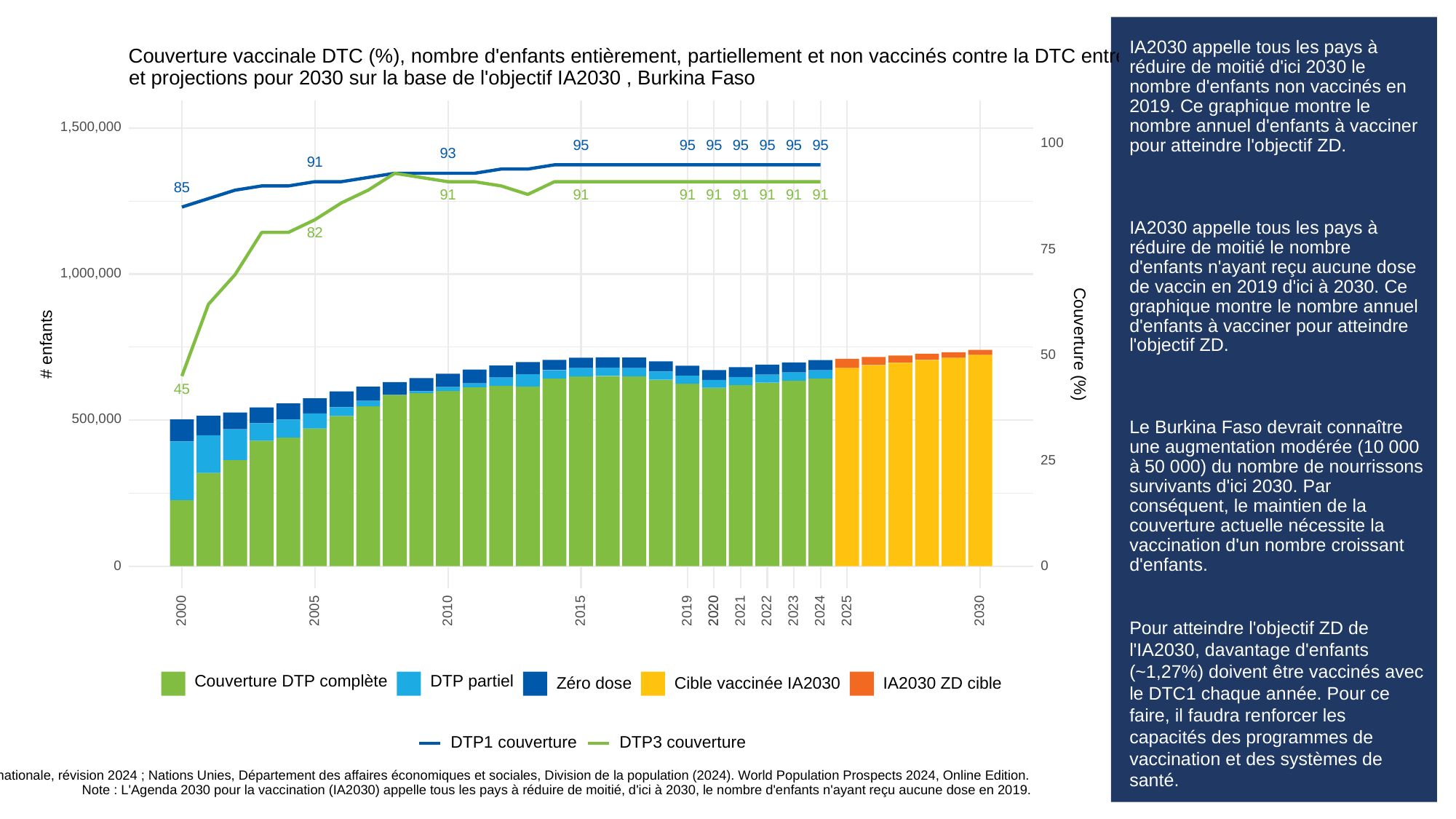

# IA2030 appelle tous les pays à réduire de moitié d'ici 2030 le nombre d'enfants non vaccinés en 2019. Ce graphique montre le nombre annuel d'enfants à vacciner pour atteindre l'objectif ZD.

IA2030 appelle tous les pays à réduire de moitié le nombre d'enfants n'ayant reçu aucune dose de vaccin en 2019 d'ici à 2030. Ce graphique montre le nombre annuel d'enfants à vacciner pour atteindre l'objectif ZD.

Le Burkina Faso devrait connaître une augmentation modérée (10 000 à 50 000) du nombre de nourrissons survivants d'ici 2030. Par conséquent, le maintien de la couverture actuelle nécessite la vaccination d'un nombre croissant d'enfants.

Pour atteindre l'objectif ZD de l'IA2030, davantage d'enfants (~1,27%) doivent être vaccinés avec le DTC1 chaque année. Pour ce faire, il faudra renforcer les capacités des programmes de vaccination et des systèmes de santé.

Couverture vaccinale DTC (%), nombre d'enfants entièrement, partiellement et non vaccinés contre la DTC entre 2000 et 2024
et projections pour 2030 sur la base de l'objectif IA2030 , Burkina Faso

1,500,000

100
95
95
95
95
95
95
95
93
91

85
91
91
91
91
91
91
91
91

82
75
1,000,000

Couverture (%)
# enfants

50

45

500,000

25

0
0

2023
2030
2000
2005
2010
2015
2019
2020
2020
2021
2022
2024
2025

Couverture DTP complète
DTP partiel
Cible vaccinée IA2030
Zéro dose
IA2030 ZD cible
DTP3 couverture
DTP1 couverture

Sources : Estimations OMS/UNICEF de la couverture vaccinale nationale, révision 2024 ; Nations Unies, Département des affaires économiques et sociales, Division de la population (2024). World Population Prospects 2024, Online Edition.
Note : L'Agenda 2030 pour la vaccination (IA2030) appelle tous les pays à réduire de moitié, d'ici à 2030, le nombre d'enfants n'ayant reçu aucune dose en 2019.